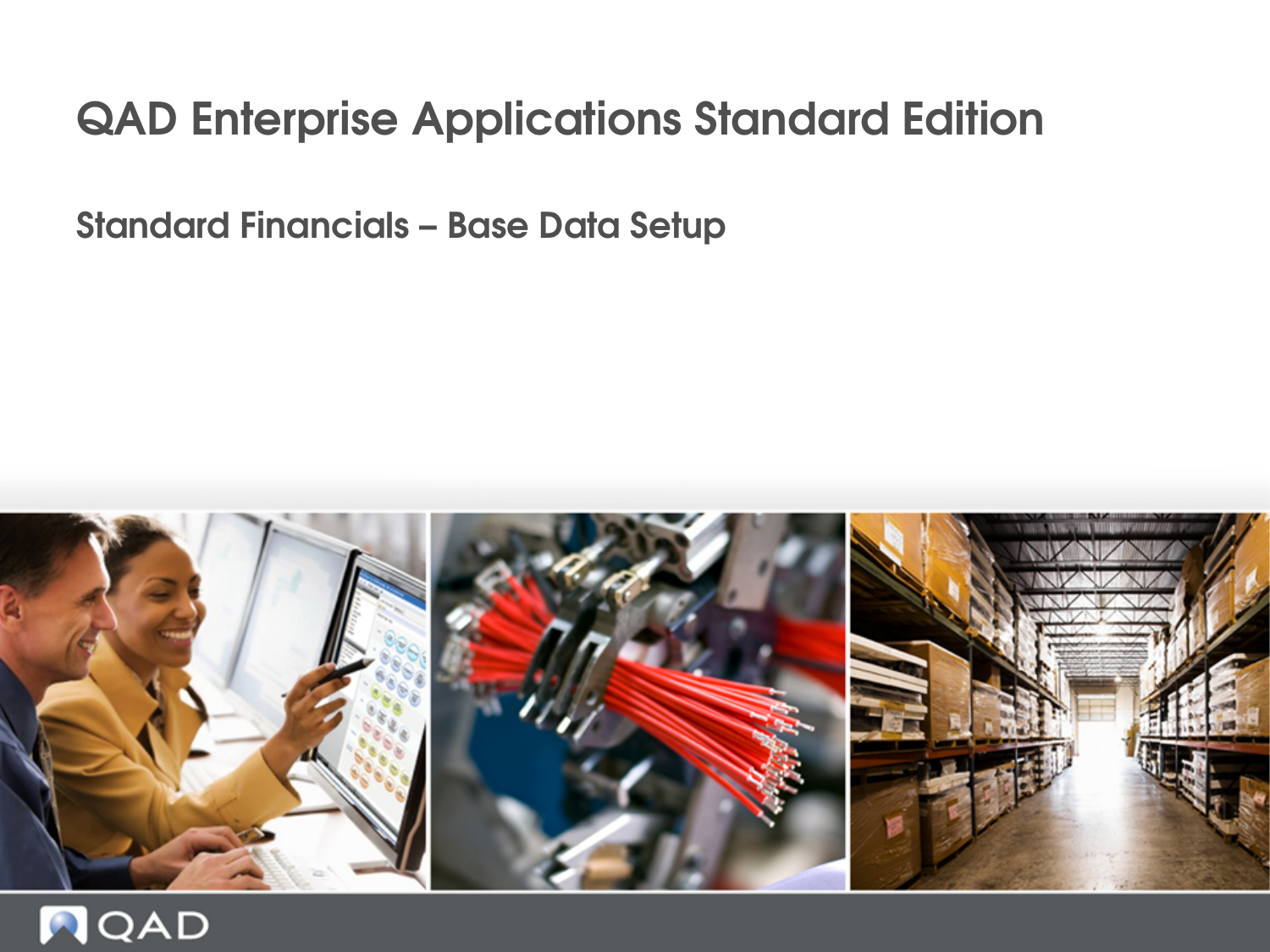

# QAD Enterprise Applications Standard Edition
Standard Financials – Base Data Setup